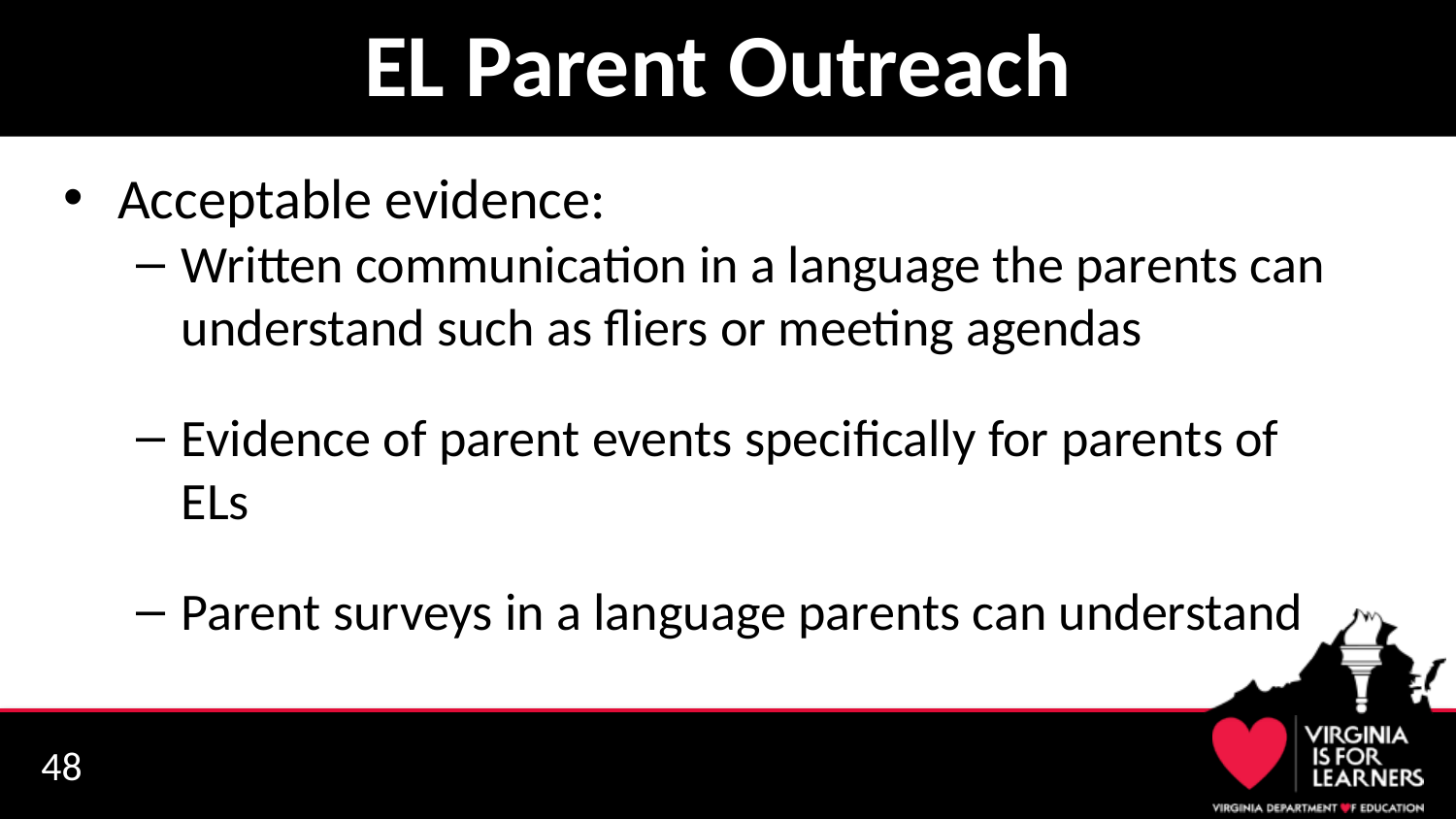

# EL Parent Outreach
Acceptable evidence:
Written communication in a language the parents can understand such as fliers or meeting agendas

Evidence of parent events specifically for parents of ELs

Parent surveys in a language parents can understand